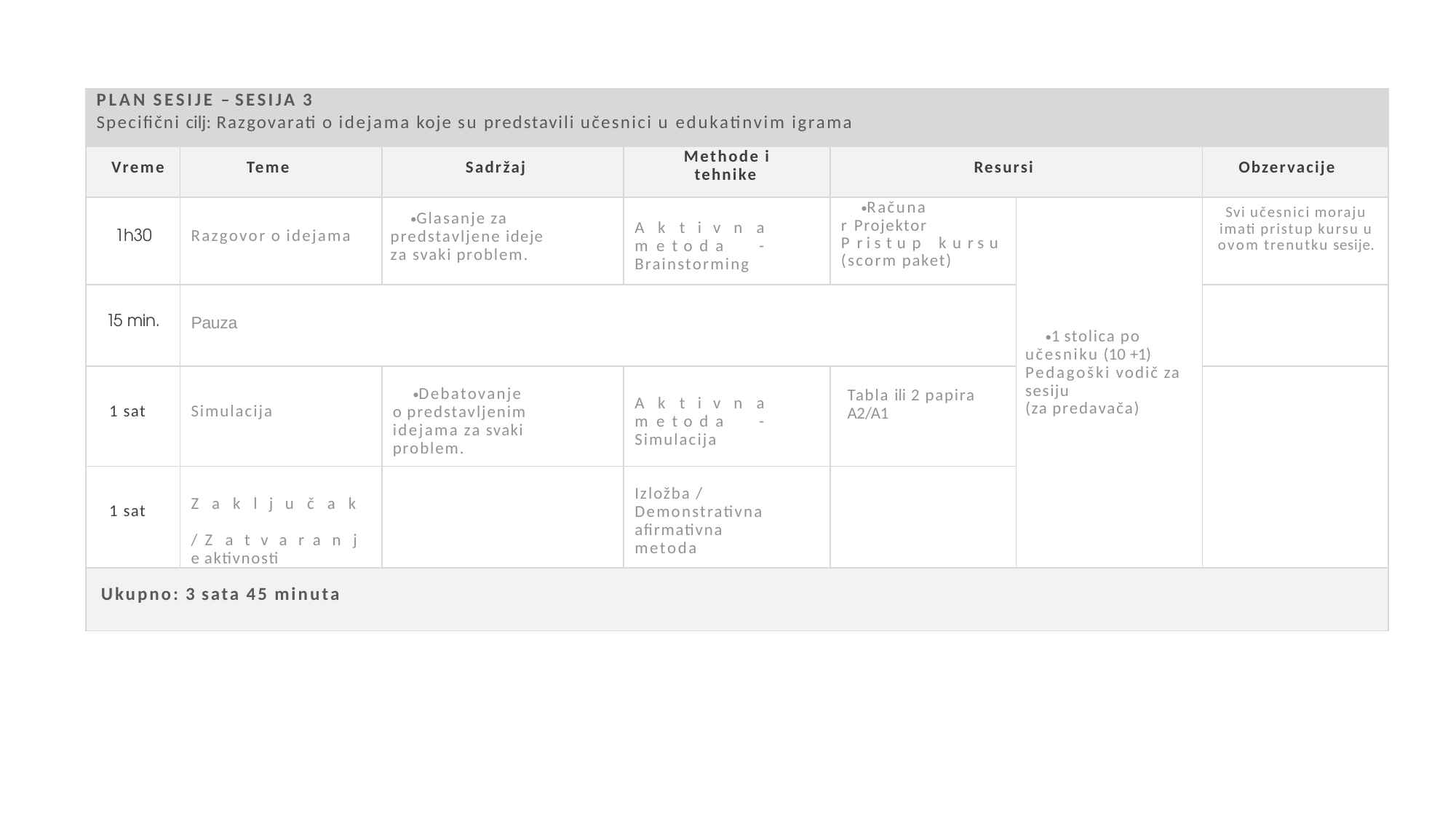

| PLAN SESIJE – SESIJA 3 Specifični cilj: Razgovarati o idejama koje su predstavili učesnici u edukatinvim igrama |  |  |  |  |  |  |
| --- | --- | --- | --- | --- | --- | --- |
| Vreme | Teme | Sadržaj | Methode i tehnike | Resursi |  | Obzervacije |
| 1h30 | Razgovor o idejama | Glasanje za predstavljene ideje za svaki problem. | A k t i v n a m e t o d a - Brainstorming | Računar Projektor P r i s t u p k u r s u (scorm paket) | 1 stolica po učesniku (10 +1) Pedagoški vodič za sesiju (za predavača) | Svi učesnici moraju imati pristup kursu u ovom trenutku sesije. |
| 15 min. | Pauza |  |  |  |  |  |
| 1 sat | Simulacija | Debatovanje o predstavljenim idejama za svaki problem. | A k t i v n a m e t o d a - Simulacija | Tabla ili 2 papira A2/A1 |  |  |
| 1 sat | Z a k l j u č a k / Z a t v a r a n j e aktivnosti |  | Izložba / Demonstrativna afirmativna metoda |  |  |  |
| Ukupno: 3 sata 45 minuta |  |  |  |  |  |  |